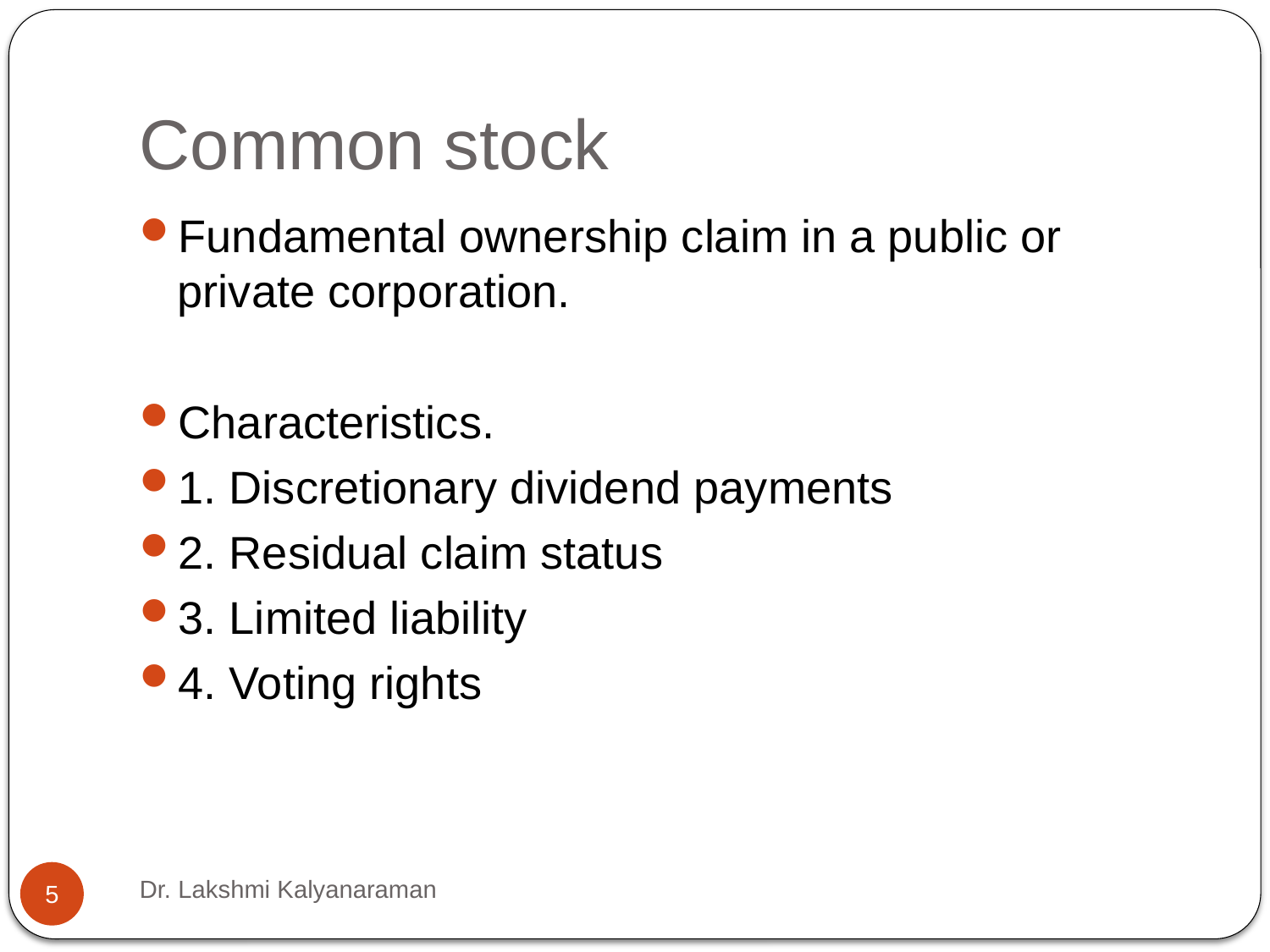

# Common stock
Fundamental ownership claim in a public or private corporation.

Characteristics.
1. Discretionary dividend payments
2. Residual claim status
3. Limited liability
4. Voting rights
Dr. Lakshmi Kalyanaraman
5